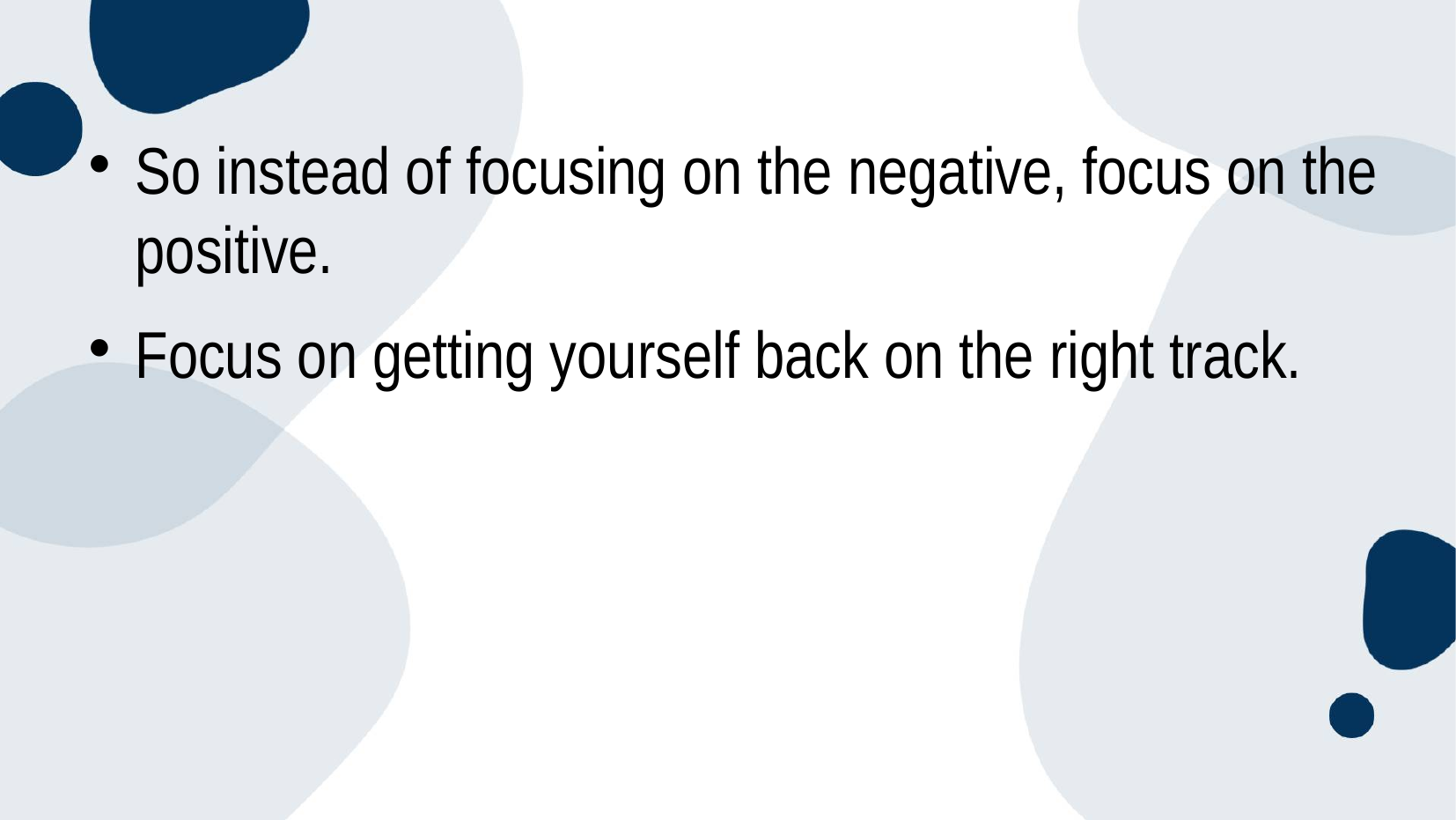

# So instead of focusing on the negative, focus on the positive.
Focus on getting yourself back on the right track.